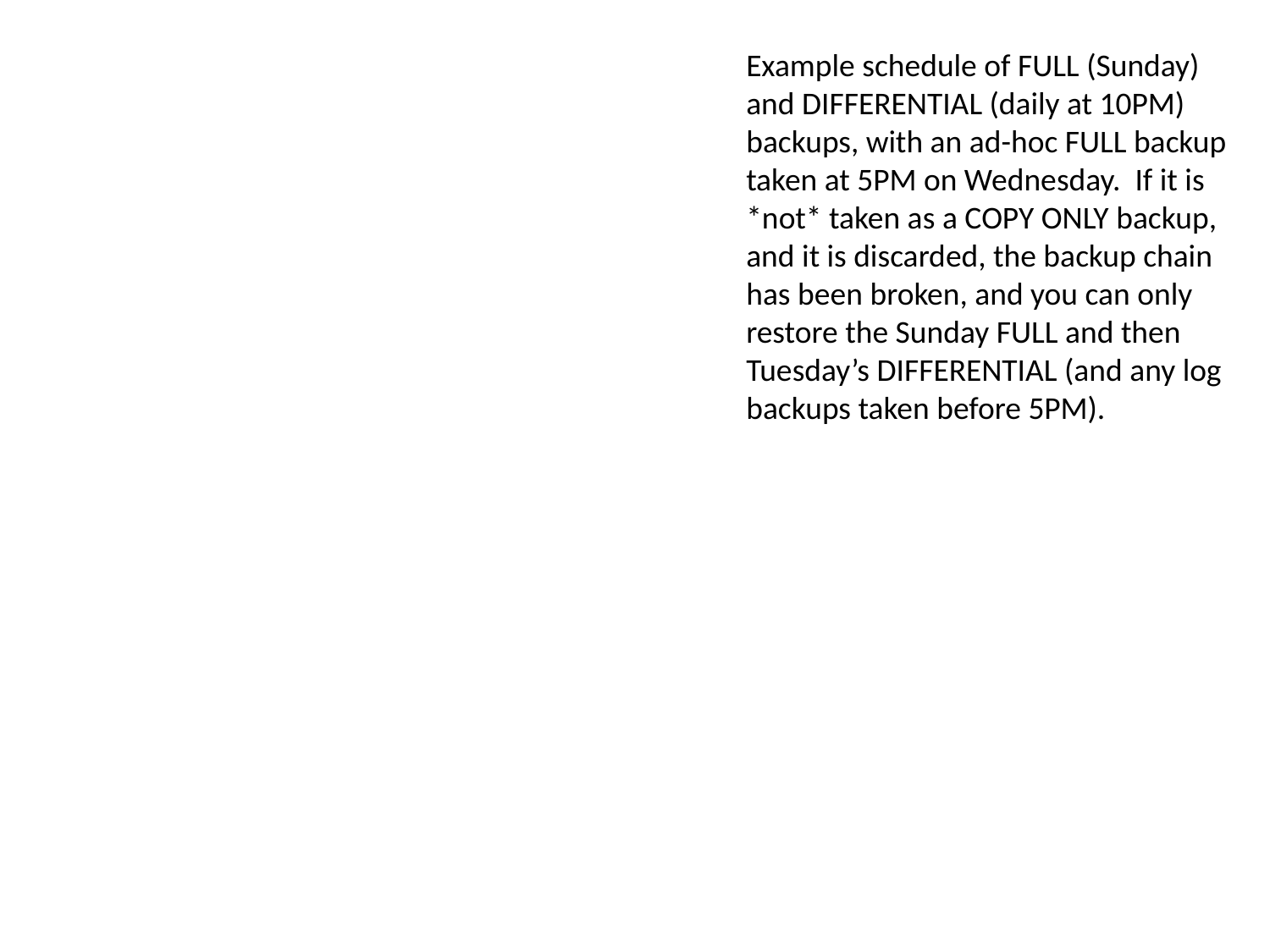

Example schedule of FULL (Sunday) and DIFFERENTIAL (daily at 10PM) backups, with an ad-hoc FULL backup taken at 5PM on Wednesday.  If it is *not* taken as a COPY ONLY backup, and it is discarded, the backup chain has been broken, and you can only restore the Sunday FULL and then Tuesday’s DIFFERENTIAL (and any log backups taken before 5PM).